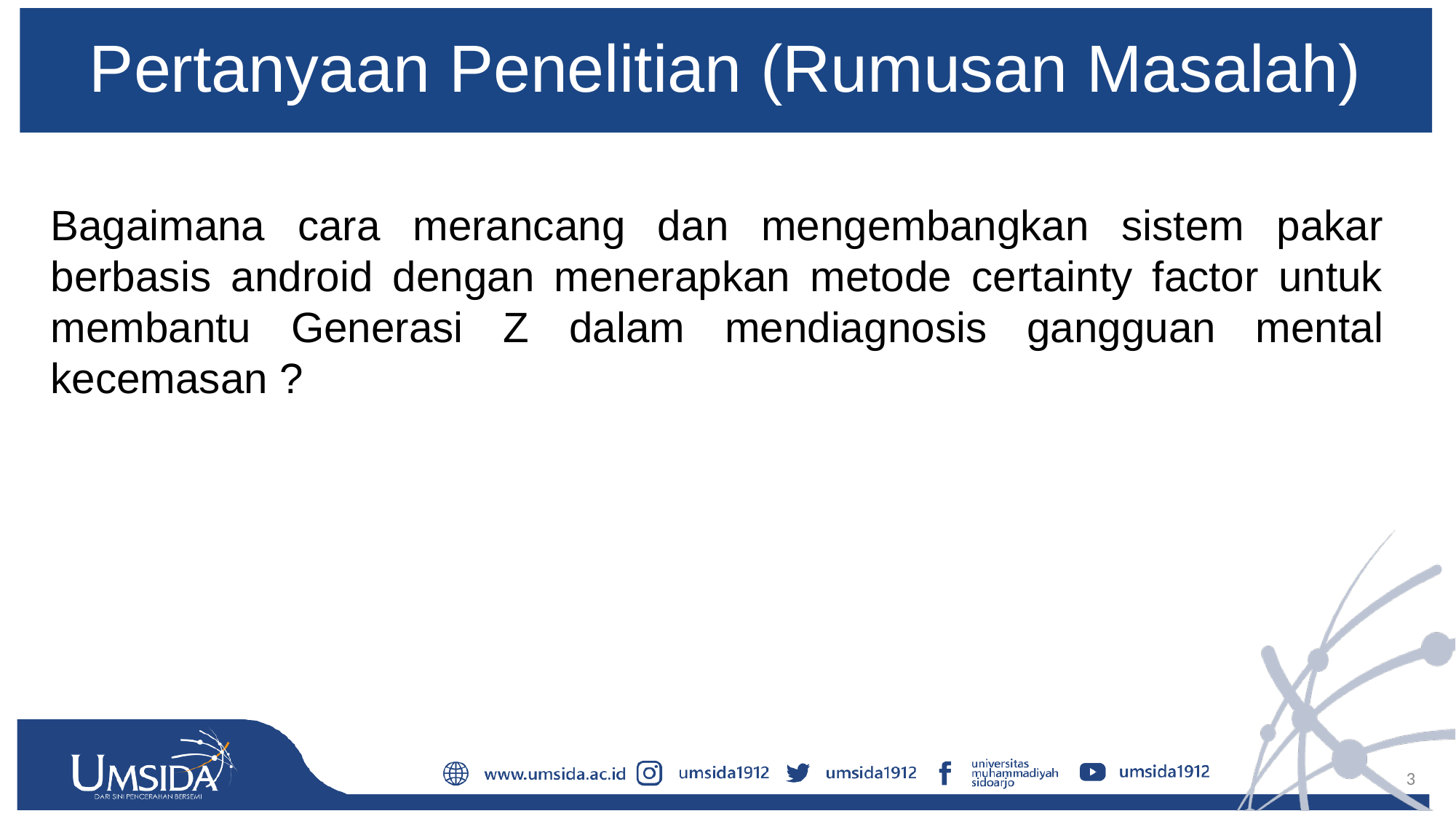

# Pertanyaan Penelitian (Rumusan Masalah)
Bagaimana cara merancang dan mengembangkan sistem pakar berbasis android dengan menerapkan metode certainty factor untuk membantu Generasi Z dalam mendiagnosis gangguan mental kecemasan ?